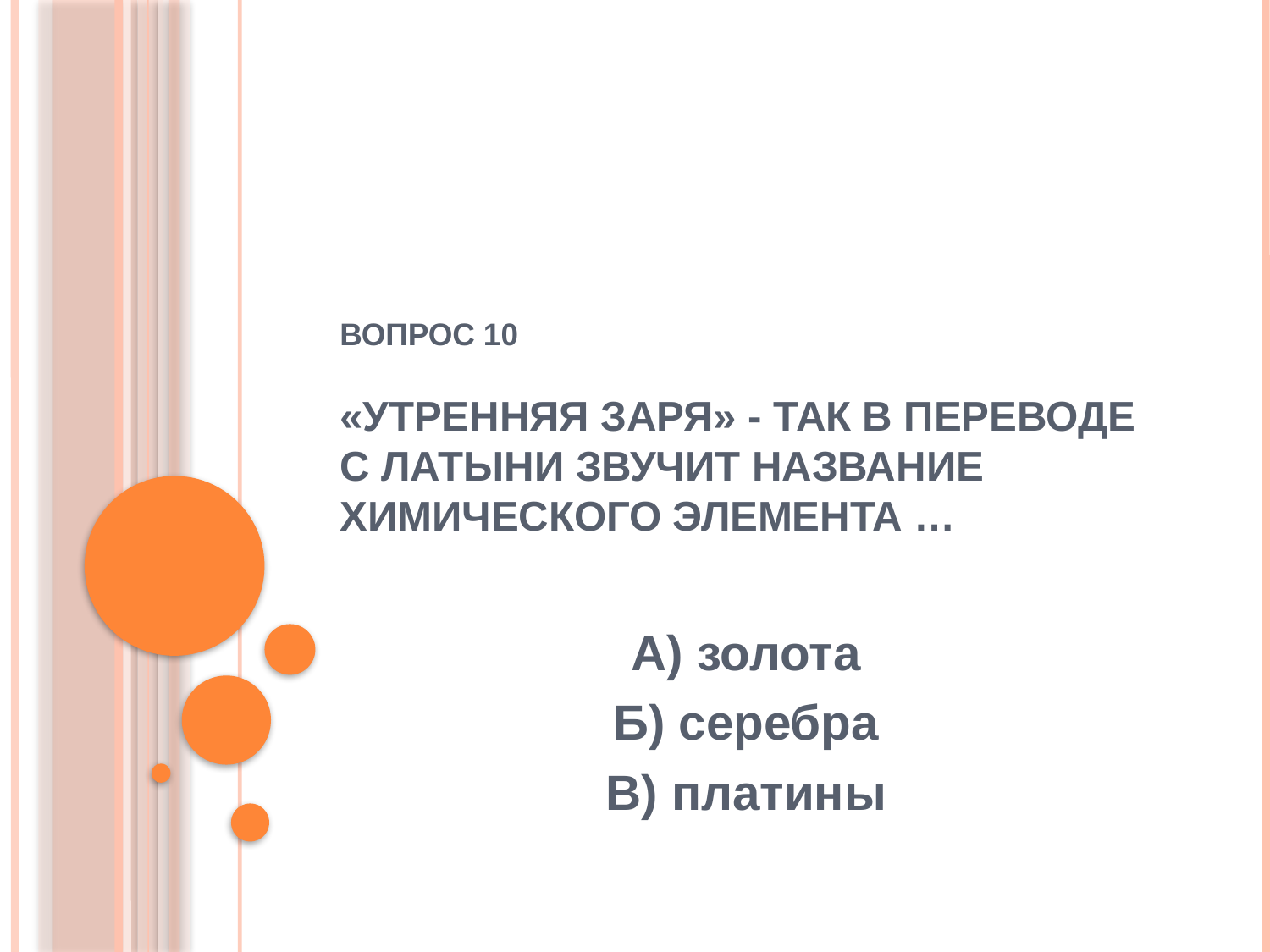

# Вопрос 10 «Утренняя заря» - так в переводе с латыни звучит название химического элемента …
А) золота
Б) серебра
В) платины